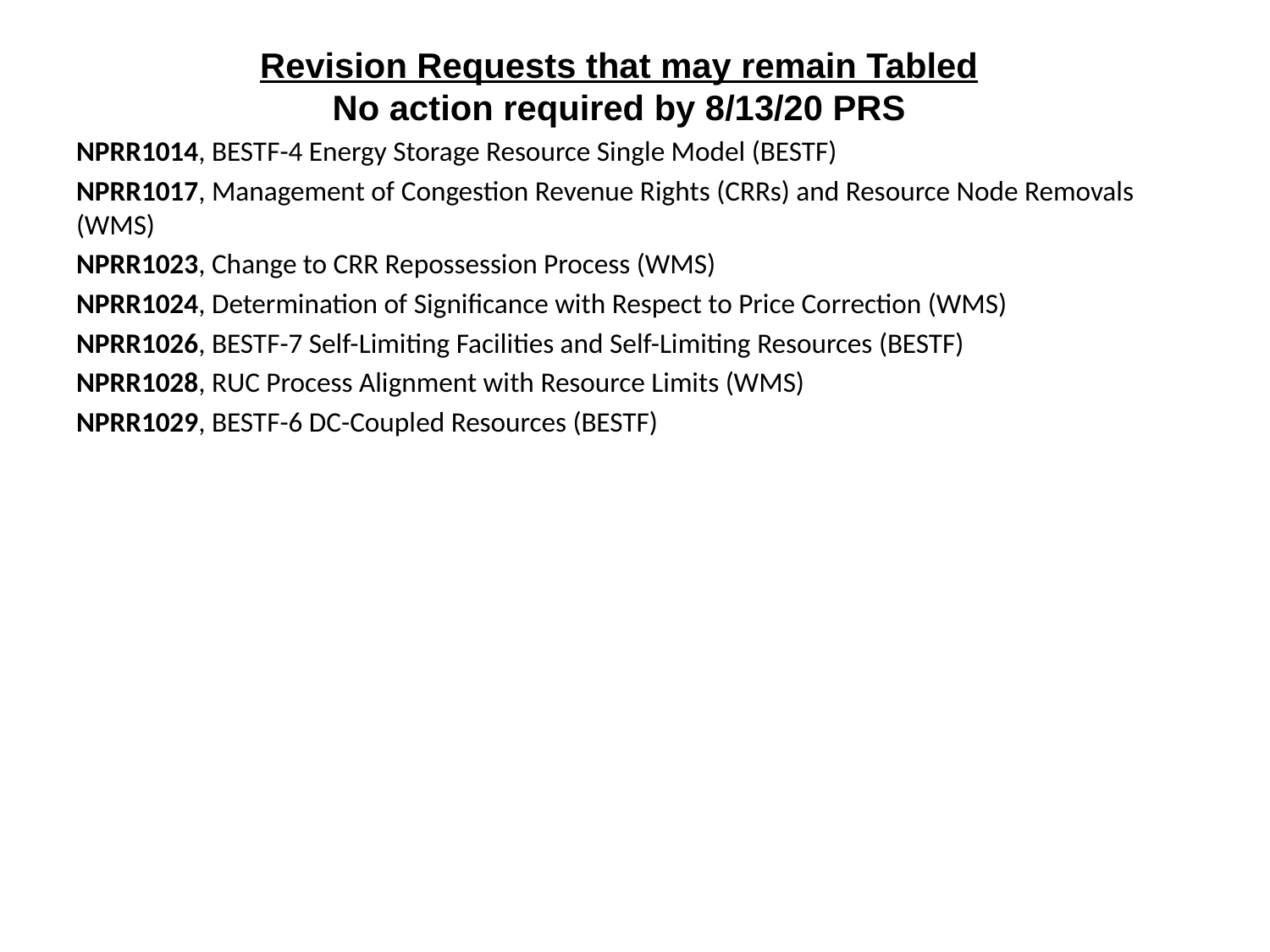

# Revision Requests that may remain Tabled No action required by 8/13/20 PRS
NPRR1014, BESTF-4 Energy Storage Resource Single Model (BESTF)
NPRR1017, Management of Congestion Revenue Rights (CRRs) and Resource Node Removals (WMS)
NPRR1023, Change to CRR Repossession Process (WMS)
NPRR1024, Determination of Significance with Respect to Price Correction (WMS)
NPRR1026, BESTF-7 Self-Limiting Facilities and Self-Limiting Resources (BESTF)
NPRR1028, RUC Process Alignment with Resource Limits (WMS)
NPRR1029, BESTF-6 DC-Coupled Resources (BESTF)